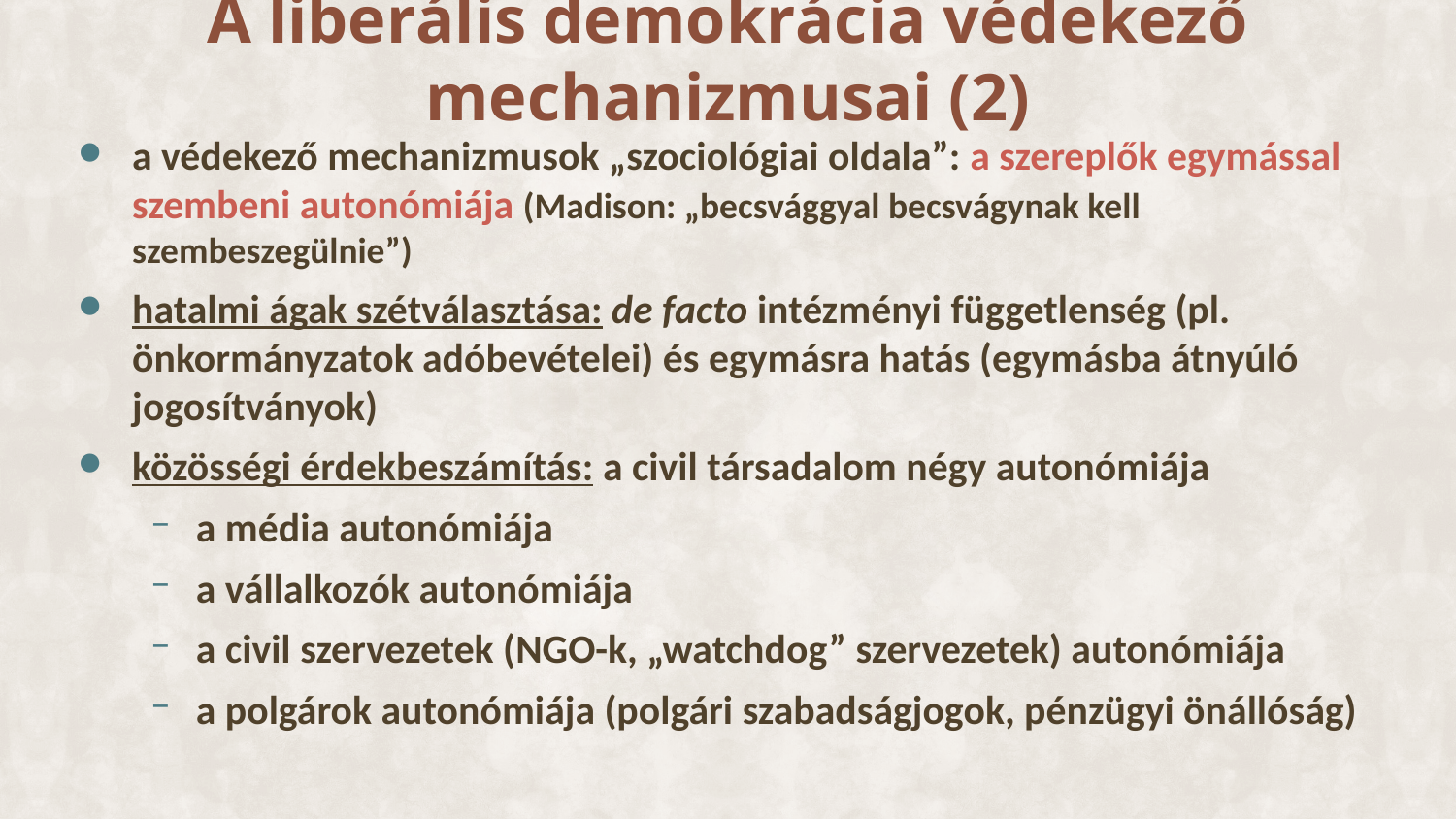

A liberális demokrácia védekező mechanizmusai (2)
a védekező mechanizmusok „szociológiai oldala”: a szereplők egymással szembeni autonómiája (Madison: „becsvággyal becsvágynak kell szembeszegülnie”)
hatalmi ágak szétválasztása: de facto intézményi függetlenség (pl. önkormányzatok adóbevételei) és egymásra hatás (egymásba átnyúló jogosítványok)
közösségi érdekbeszámítás: a civil társadalom négy autonómiája
a média autonómiája
a vállalkozók autonómiája
a civil szervezetek (NGO-k, „watchdog” szervezetek) autonómiája
a polgárok autonómiája (polgári szabadságjogok, pénzügyi önállóság)